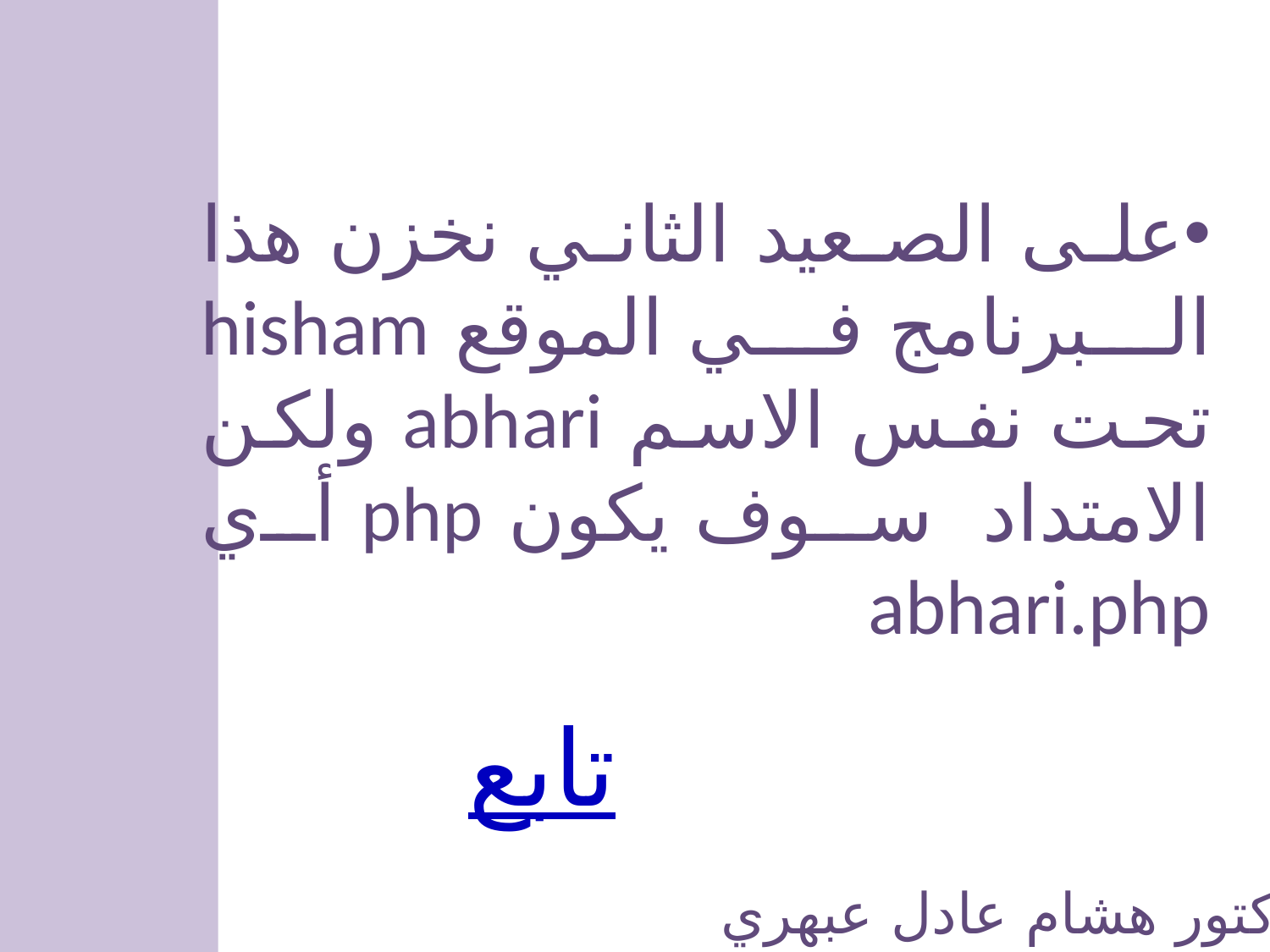

على الصعيد الثاني نخزن هذا البرنامج في الموقع hisham تحت نفس الاسم abhari ولكن الامتداد  سوف يكون php أي abhari.php
تابع
الدكتور هشام عادل عبهري